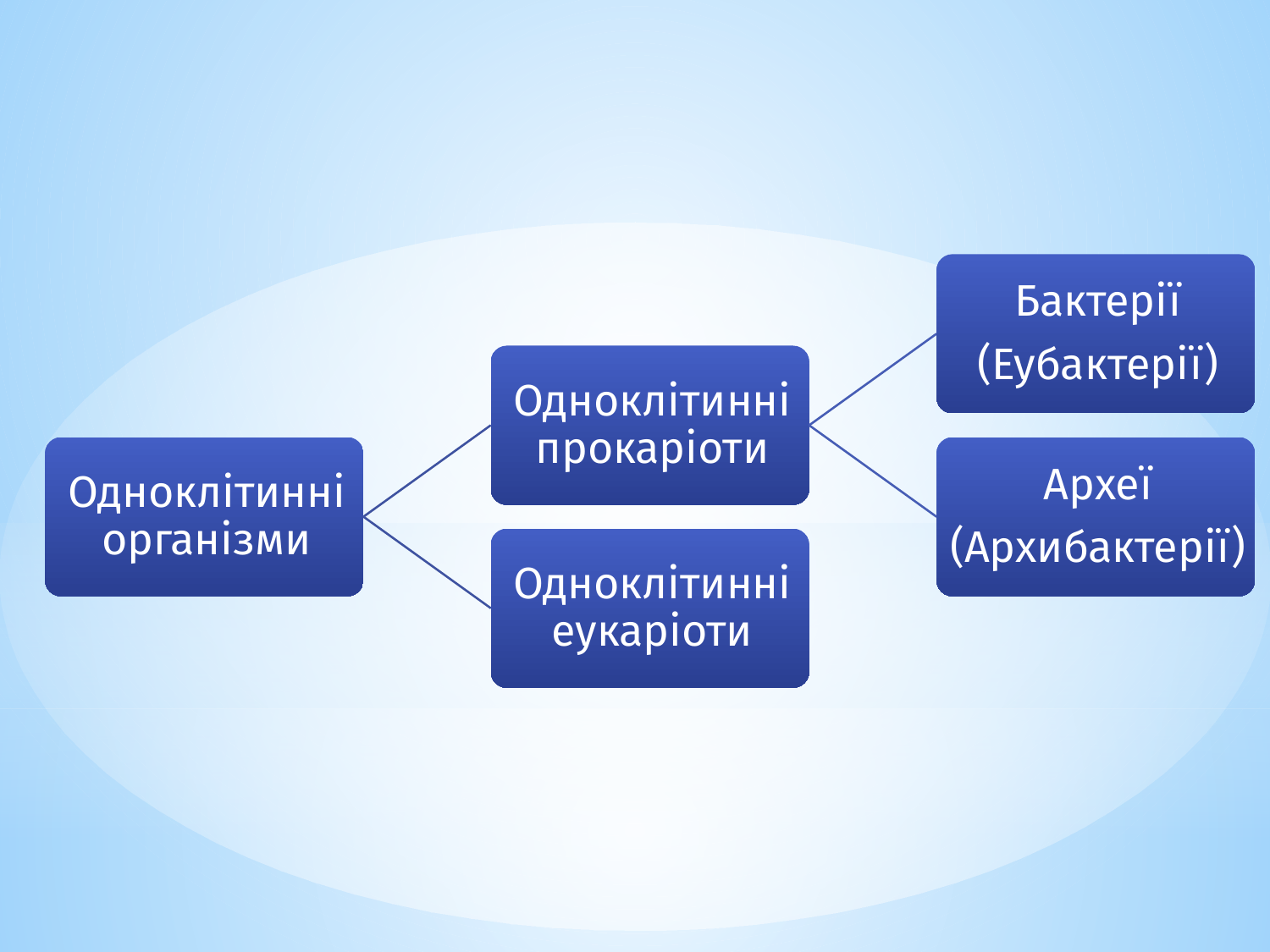

Одноклітинні організми

Одноклітинні прокаріоти

Бактерії
(Еубактерії)

Археї
(Архибактерії)

Одноклітинні еукаріоти